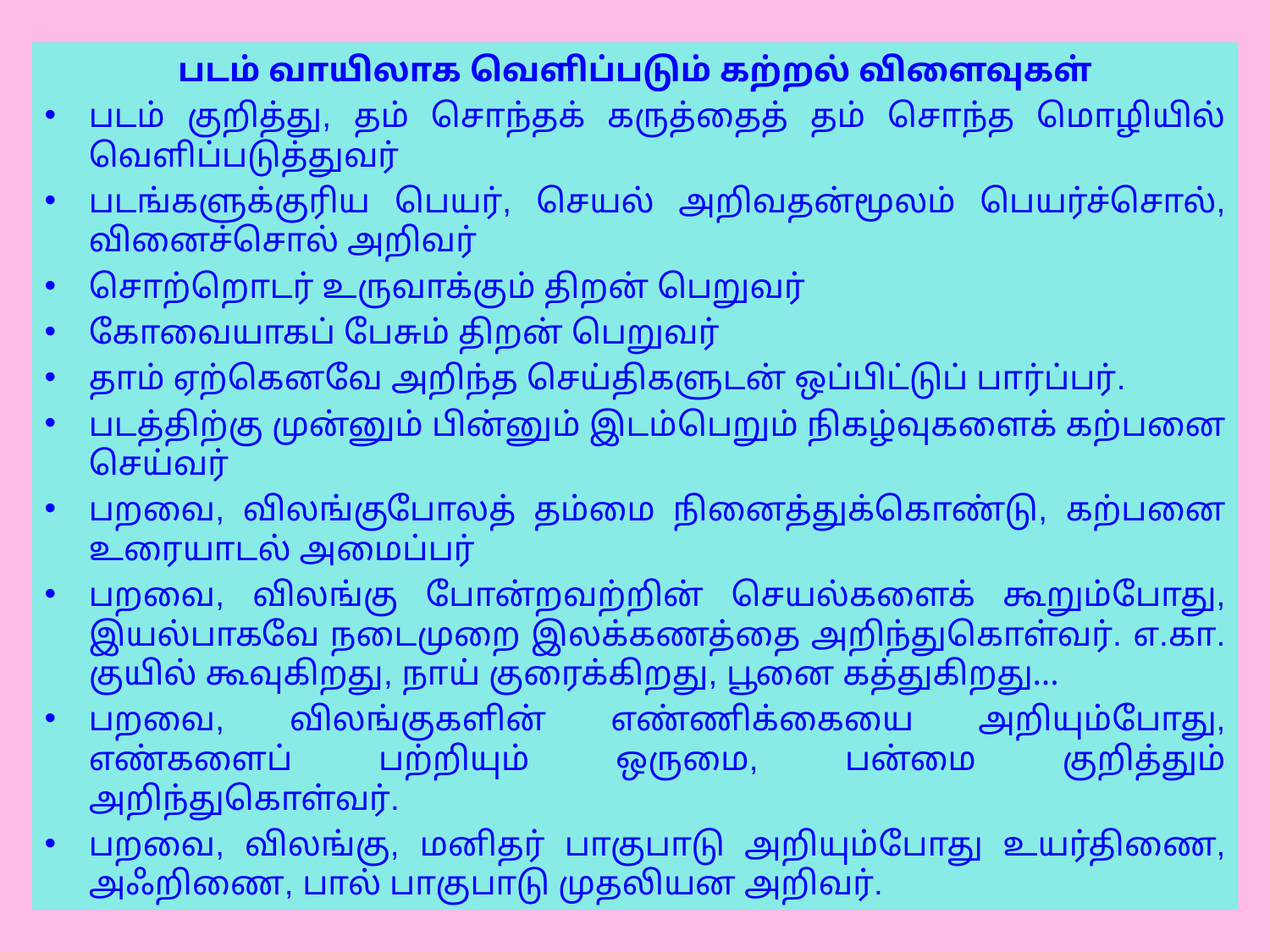

படம் வாயிலாக வெளிப்படும் கற்றல் விளைவுகள்
படம் குறித்து, தம் சொந்தக் கருத்தைத் தம் சொந்த மொழியில் வெளிப்படுத்துவர்
படங்களுக்குரிய பெயர், செயல் அறிவதன்மூலம் பெயர்ச்சொல், வினைச்சொல் அறிவர்
சொற்றொடர் உருவாக்கும் திறன் பெறுவர்
கோவையாகப் பேசும் திறன் பெறுவர்
தாம் ஏற்கெனவே அறிந்த செய்திகளுடன் ஒப்பிட்டுப் பார்ப்பர்.
படத்திற்கு முன்னும் பின்னும் இடம்பெறும் நிகழ்வுகளைக் கற்பனை செய்வர்
பறவை, விலங்குபோலத் தம்மை நினைத்துக்கொண்டு, கற்பனை உரையாடல் அமைப்பர்
பறவை, விலங்கு போன்றவற்றின் செயல்களைக் கூறும்போது, இயல்பாகவே நடைமுறை இலக்கணத்தை அறிந்துகொள்வர். எ.கா. குயில் கூவுகிறது, நாய் குரைக்கிறது, பூனை கத்துகிறது…
பறவை, விலங்குகளின் எண்ணிக்கையை அறியும்போது, எண்களைப் பற்றியும் ஒருமை, பன்மை குறித்தும் அறிந்துகொள்வர்.
பறவை, விலங்கு, மனிதர் பாகுபாடு அறியும்போது உயர்திணை, அஃறிணை, பால் பாகுபாடு முதலியன அறிவர்.